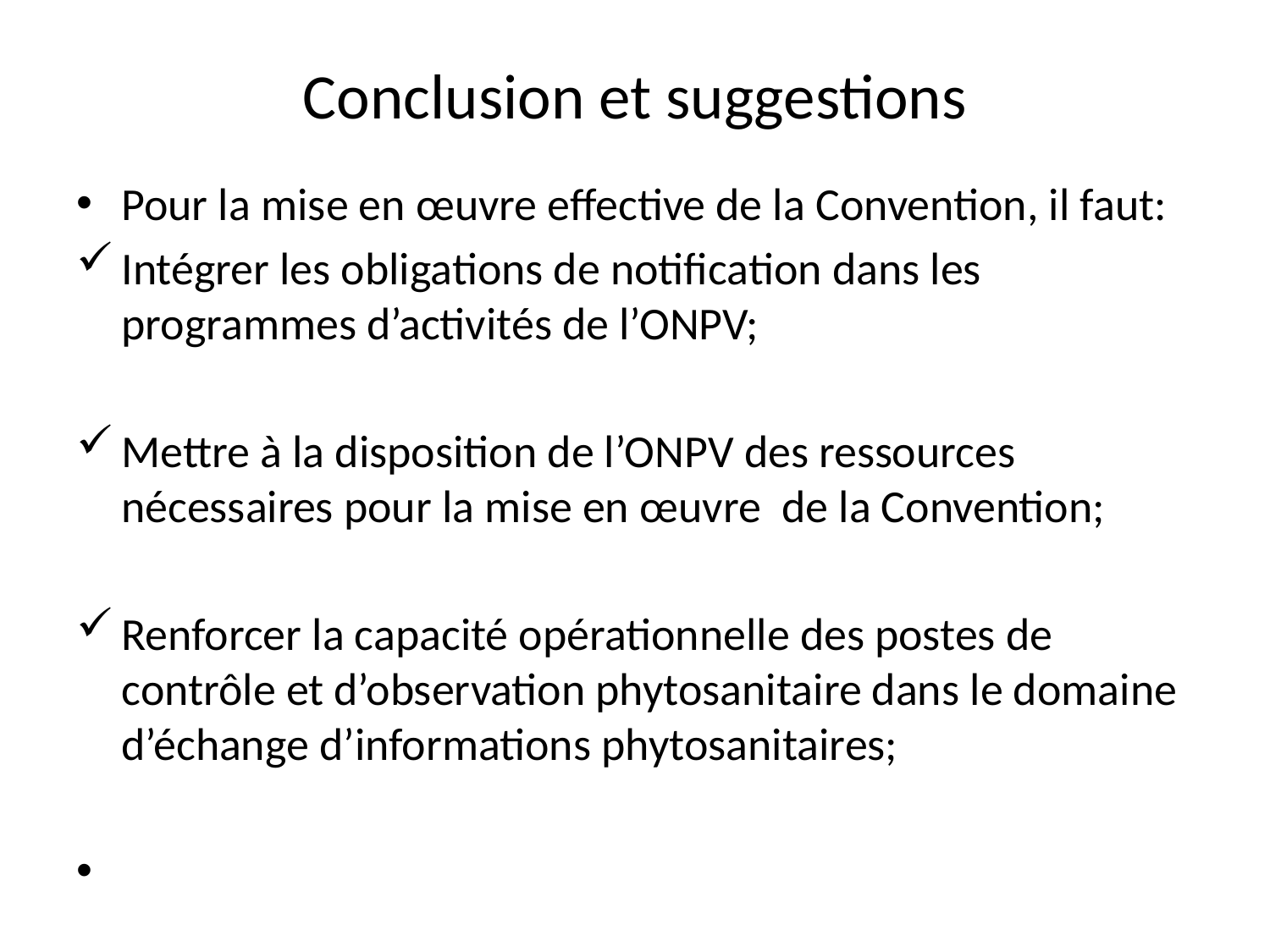

# Conclusion et suggestions
Pour la mise en œuvre effective de la Convention, il faut:
Intégrer les obligations de notification dans les programmes d’activités de l’ONPV;

Mettre à la disposition de l’ONPV des ressources nécessaires pour la mise en œuvre  de la Convention;

Renforcer la capacité opérationnelle des postes de contrôle et d’observation phytosanitaire dans le domaine d’échange d’informations phytosanitaires;